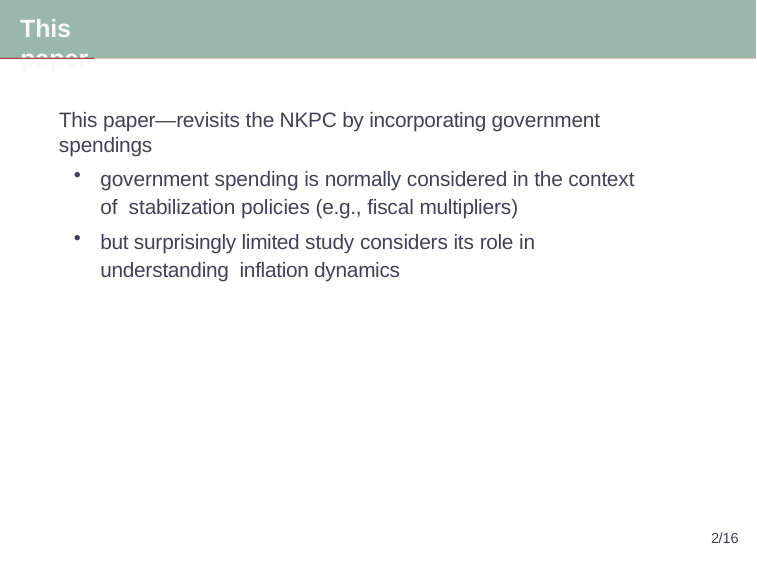

# This paper

This paper—revisits the NKPC by incorporating government spendings
government spending is normally considered in the context of  stabilization policies (e.g., fiscal multipliers)
but surprisingly limited study considers its role in understanding  inflation dynamics
2/16